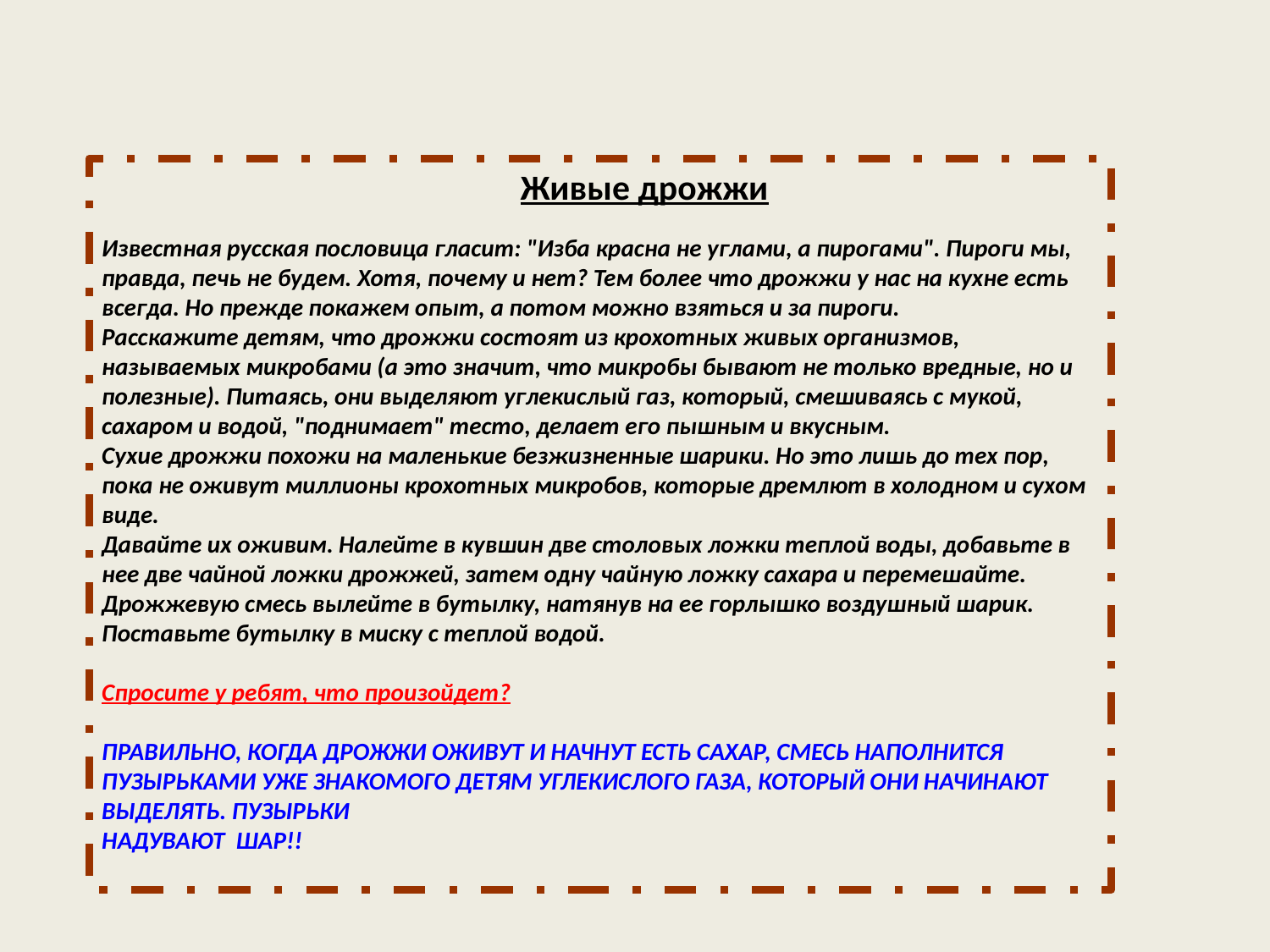

Живые дрожжи
Известная русская пословица гласит: "Изба красна не углами, а пирогами". Пироги мы, правда, печь не будем. Хотя, почему и нет? Тем более что дрожжи у нас на кухне есть всегда. Но прежде покажем опыт, а потом можно взяться и за пироги.
Расскажите детям, что дрожжи состоят из крохотных живых организмов, называемых микробами (а это значит, что микробы бывают не только вредные, но и полезные). Питаясь, они выделяют углекислый газ, который, смешиваясь с мукой, сахаром и водой, "поднимает" тесто, делает его пышным и вкусным.
Сухие дрожжи похожи на маленькие безжизненные шарики. Но это лишь до тех пор, пока не оживут миллионы крохотных микробов, которые дремлют в холодном и сухом виде.
Давайте их оживим. Налейте в кувшин две столовых ложки теплой воды, добавьте в нее две чайной ложки дрожжей, затем одну чайную ложку сахара и перемешайте.
Дрожжевую смесь вылейте в бутылку, натянув на ее горлышко воздушный шарик. Поставьте бутылку в миску с теплой водой.
Спросите у ребят, что произойдет?
ПРАВИЛЬНО, КОГДА ДРОЖЖИ ОЖИВУТ И НАЧНУТ ЕСТЬ САХАР, СМЕСЬ НАПОЛНИТСЯ ПУЗЫРЬКАМИ УЖЕ ЗНАКОМОГО ДЕТЯМ УГЛЕКИСЛОГО ГАЗА, КОТОРЫЙ ОНИ НАЧИНАЮТ ВЫДЕЛЯТЬ. ПУЗЫРЬКИ
НАДУВАЮТ  ШАР!!